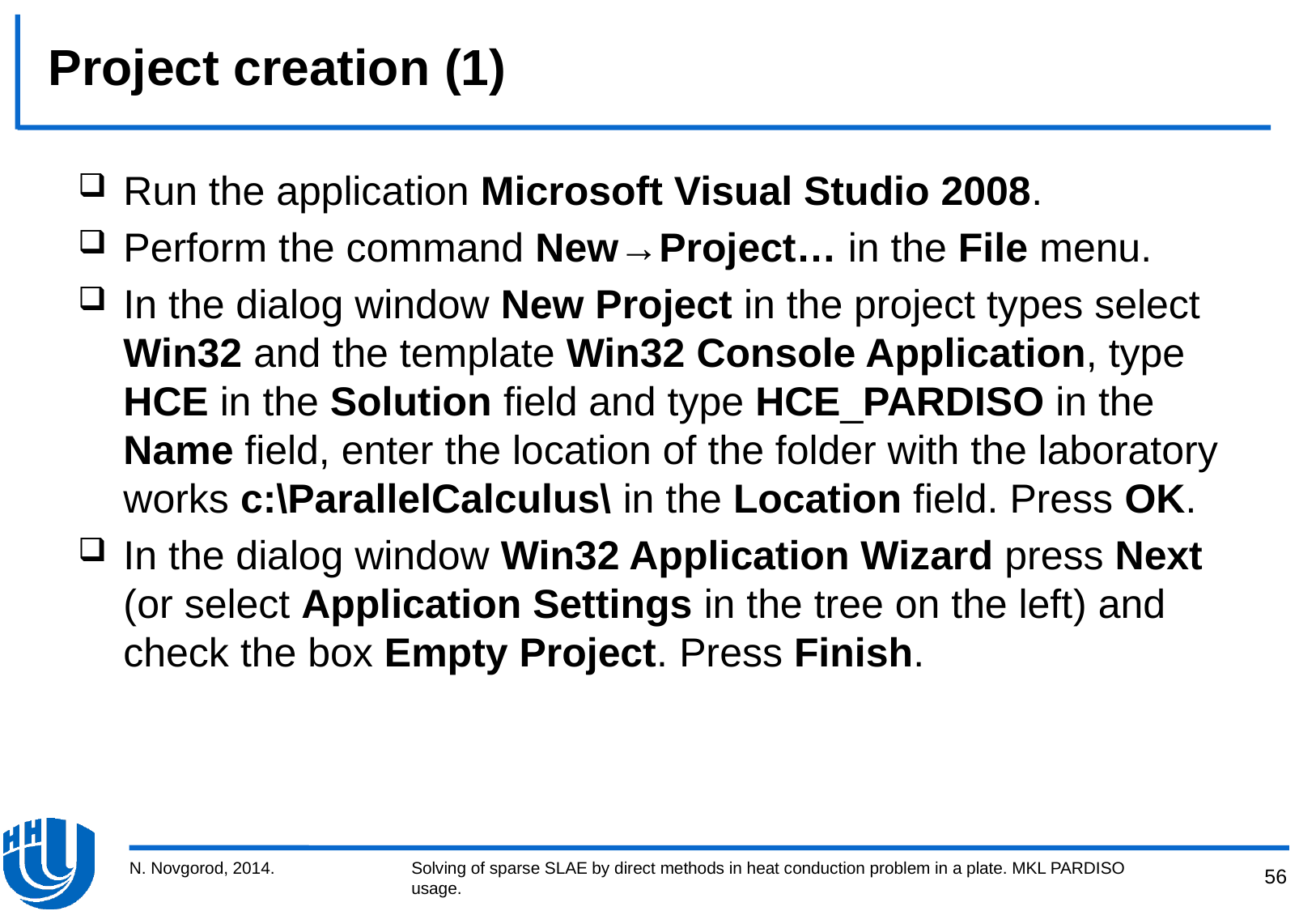

# Project creation (1)
Run the application Microsoft Visual Studio 2008.
Perform the command New→Project… in the File menu.
In the dialog window New Project in the project types select Win32 and the template Win32 Console Application, type HCE in the Solution field and type HCE_PARDISO in the Name field, enter the location of the folder with the laboratory works c:\ParallelCalculus\ in the Location field. Press OK.
In the dialog window Win32 Application Wizard press Next (or select Application Settings in the tree on the left) and check the box Empty Project. Press Finish.

N. Novgorod, 2014.
Solving of sparse SLAE by direct methods in heat conduction problem in a plate. MKL PARDISO usage.